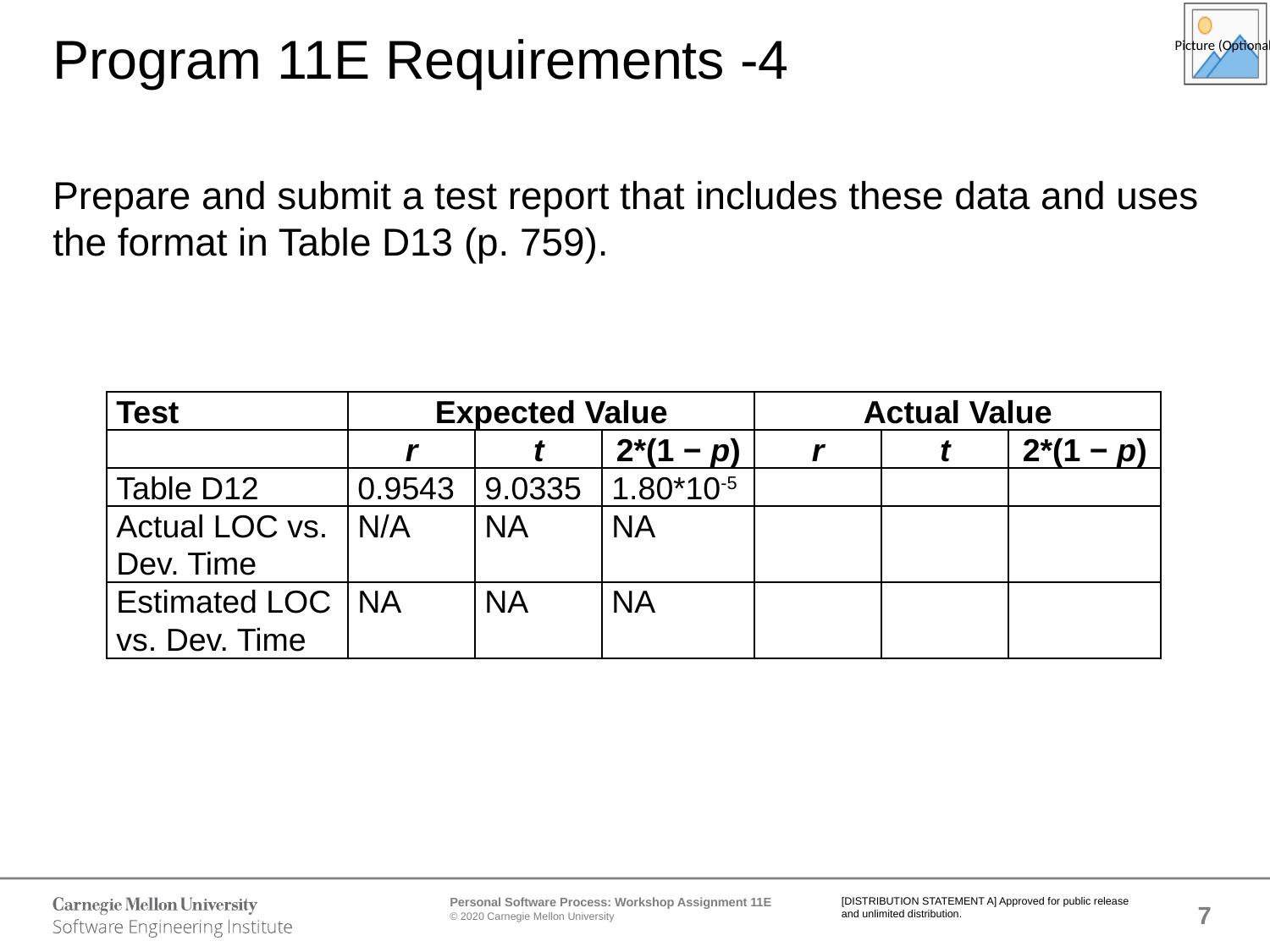

# Program 11E Requirements -4
Prepare and submit a test report that includes these data and uses the format in Table D13 (p. 759).

| Test | Expected Value |  |  | Actual Value |  |  |
| --- | --- | --- | --- | --- | --- | --- |
|  | r | t | 2\*(1 − p) | r | t | 2\*(1 − p) |
| Table D12 | 0.9543 | 9.0335 | 1.80\*10-5 |  |  |  |
| Actual LOC vs. Dev. Time | N/A | NA | NA |  |  |  |
| Estimated LOC vs. Dev. Time | NA | NA | NA |  |  |  |